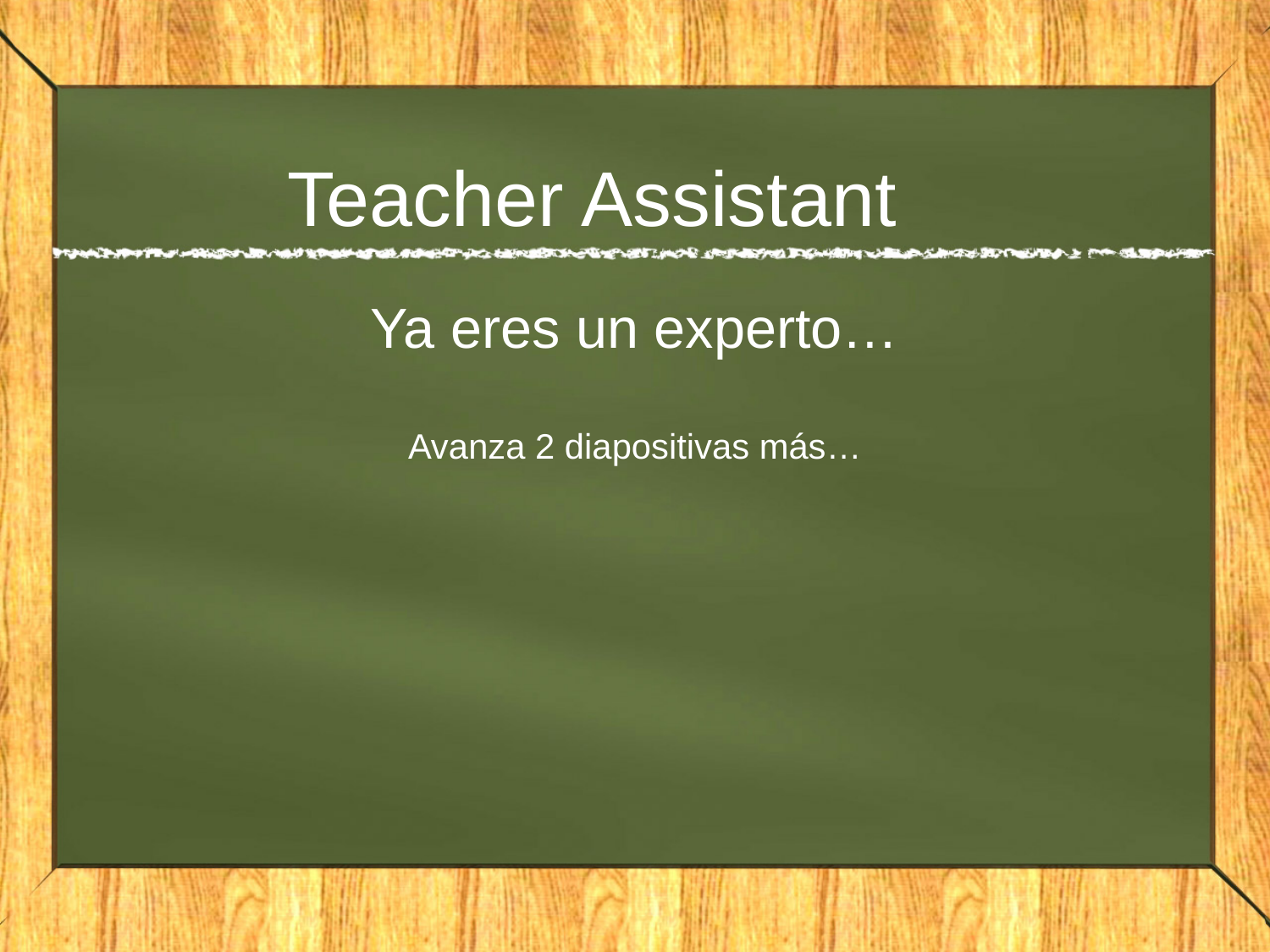

# Teacher Assistant
Ya eres un experto…

Avanza 2 diapositivas más…